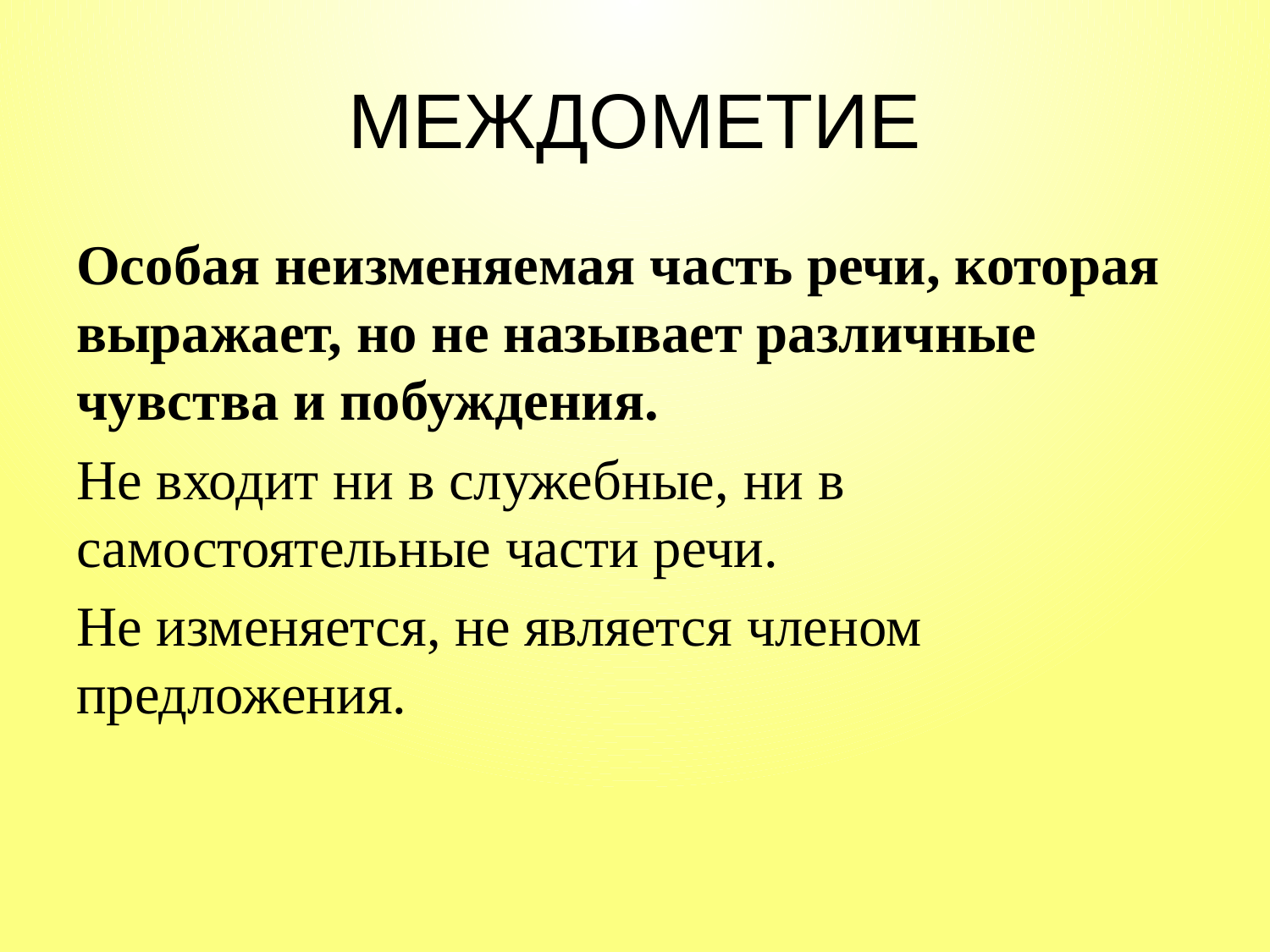

# МЕЖДОМЕТИЕ
Особая неизменяемая часть речи, которая выражает, но не называет различные чувства и побуждения.
Не входит ни в служебные, ни в самостоятельные части речи.
Не изменяется, не является членом предложения.